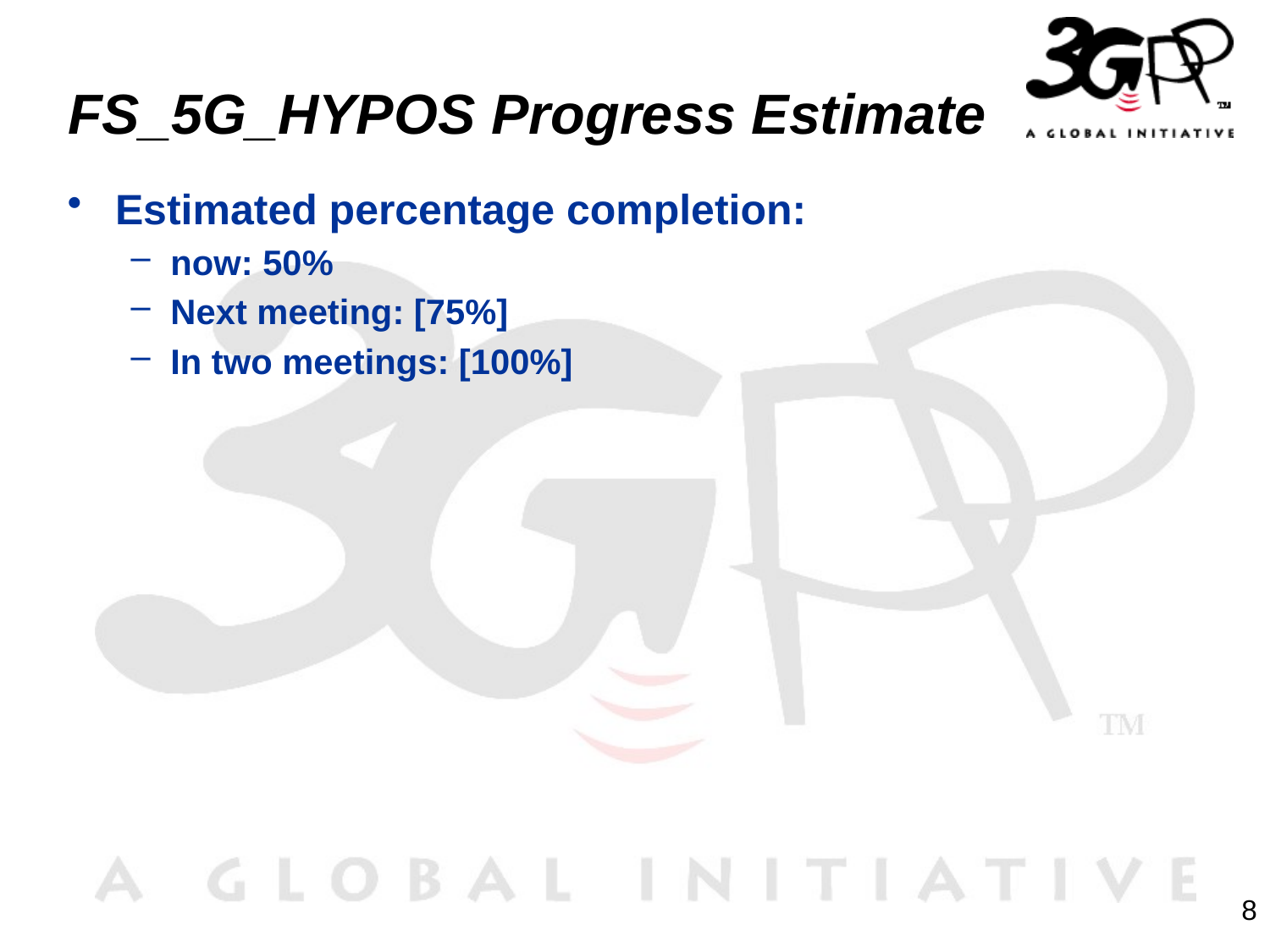

# FS_5G_HYPOS Progress Estimate
Estimated percentage completion:
now: 50%
Next meeting: [75%]
In two meetings: [100%]
8